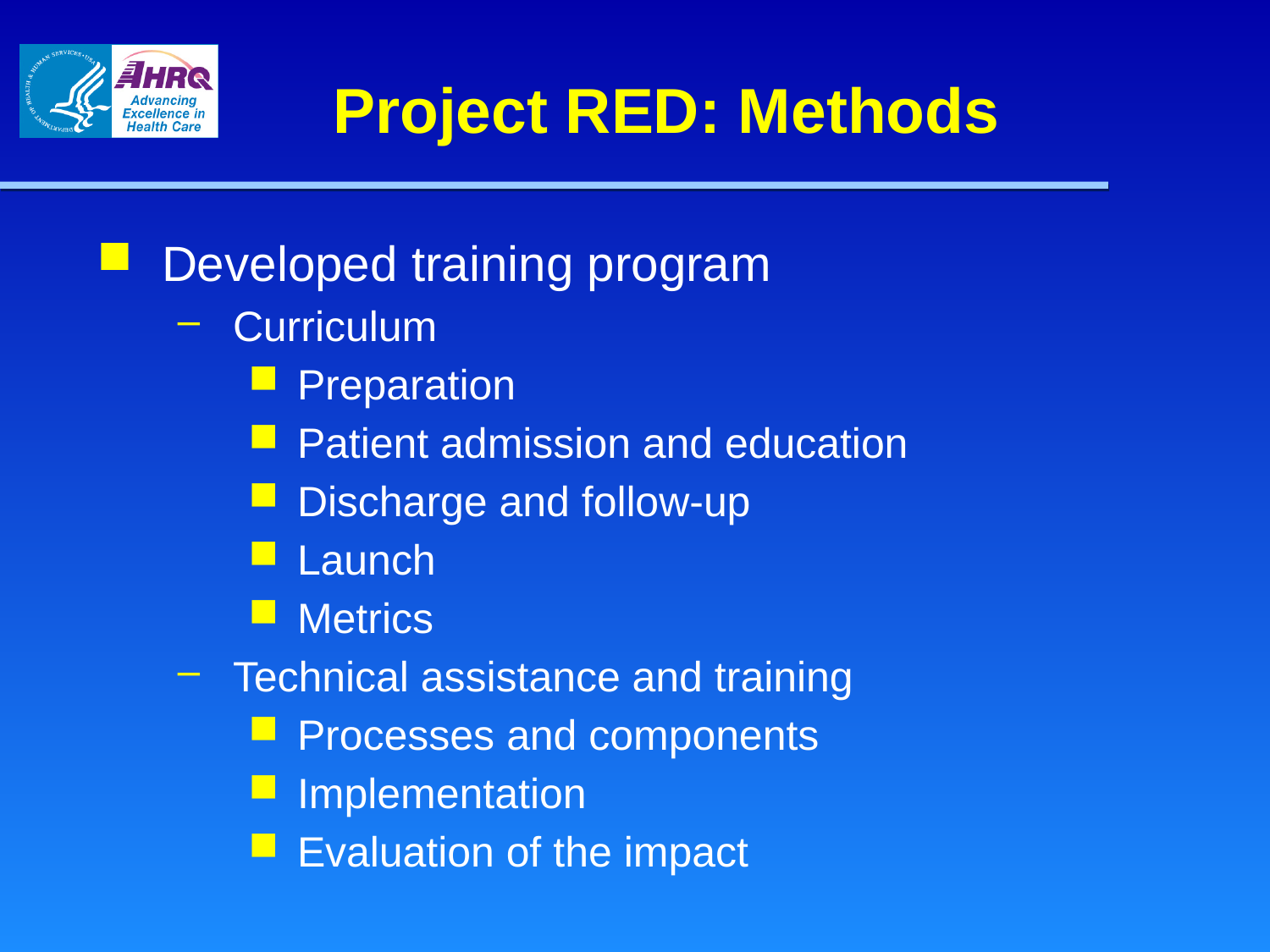

# Project RED: Methods
Developed training program
Curriculum
Preparation
Patient admission and education
Discharge and follow-up
Launch
Metrics
Technical assistance and training
Processes and components
Implementation
Evaluation of the impact